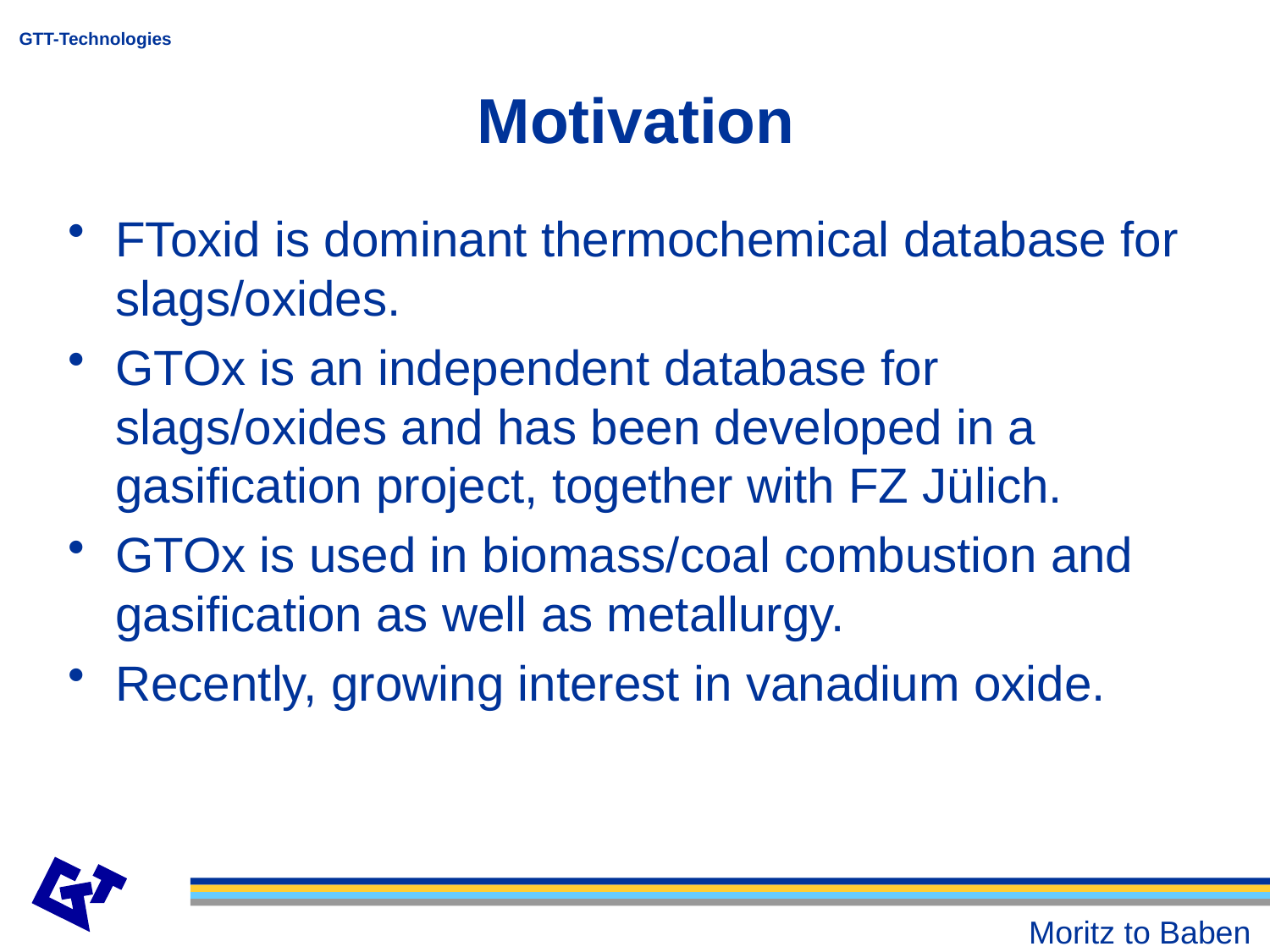

# Motivation
FToxid is dominant thermochemical database for slags/oxides.
GTOx is an independent database for slags/oxides and has been developed in a gasification project, together with FZ Jülich.
GTOx is used in biomass/coal combustion and gasification as well as metallurgy.
Recently, growing interest in vanadium oxide.